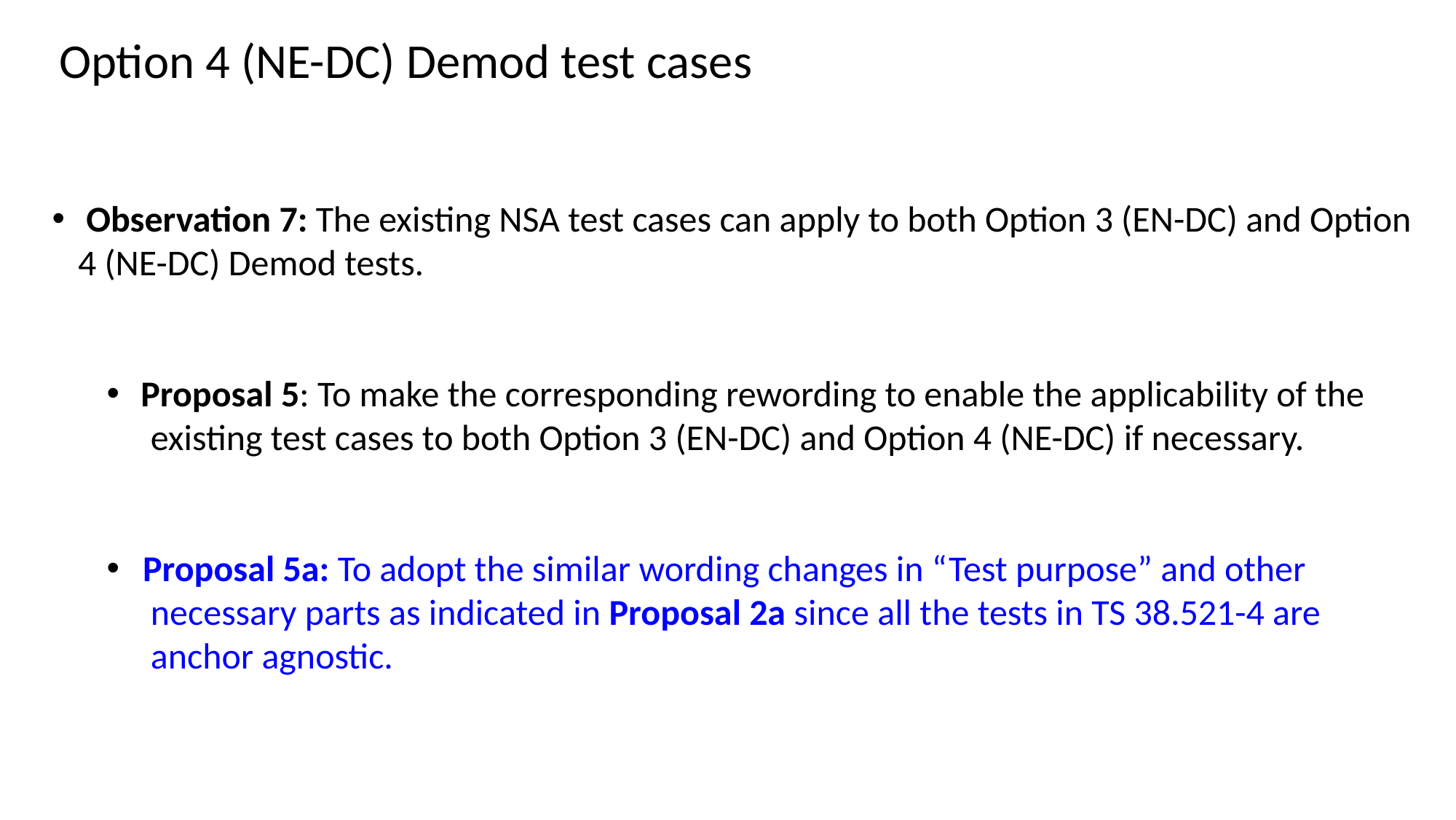

# Option 4 (NE-DC) Demod test cases

 Observation 7: The existing NSA test cases can apply to both Option 3 (EN-DC) and Option 4 (NE-DC) Demod tests.

 Proposal 5: To make the corresponding rewording to enable the applicability of the existing test cases to both Option 3 (EN-DC) and Option 4 (NE-DC) if necessary.

 Proposal 5a: To adopt the similar wording changes in “Test purpose” and other necessary parts as indicated in Proposal 2a since all the tests in TS 38.521-4 are anchor agnostic.